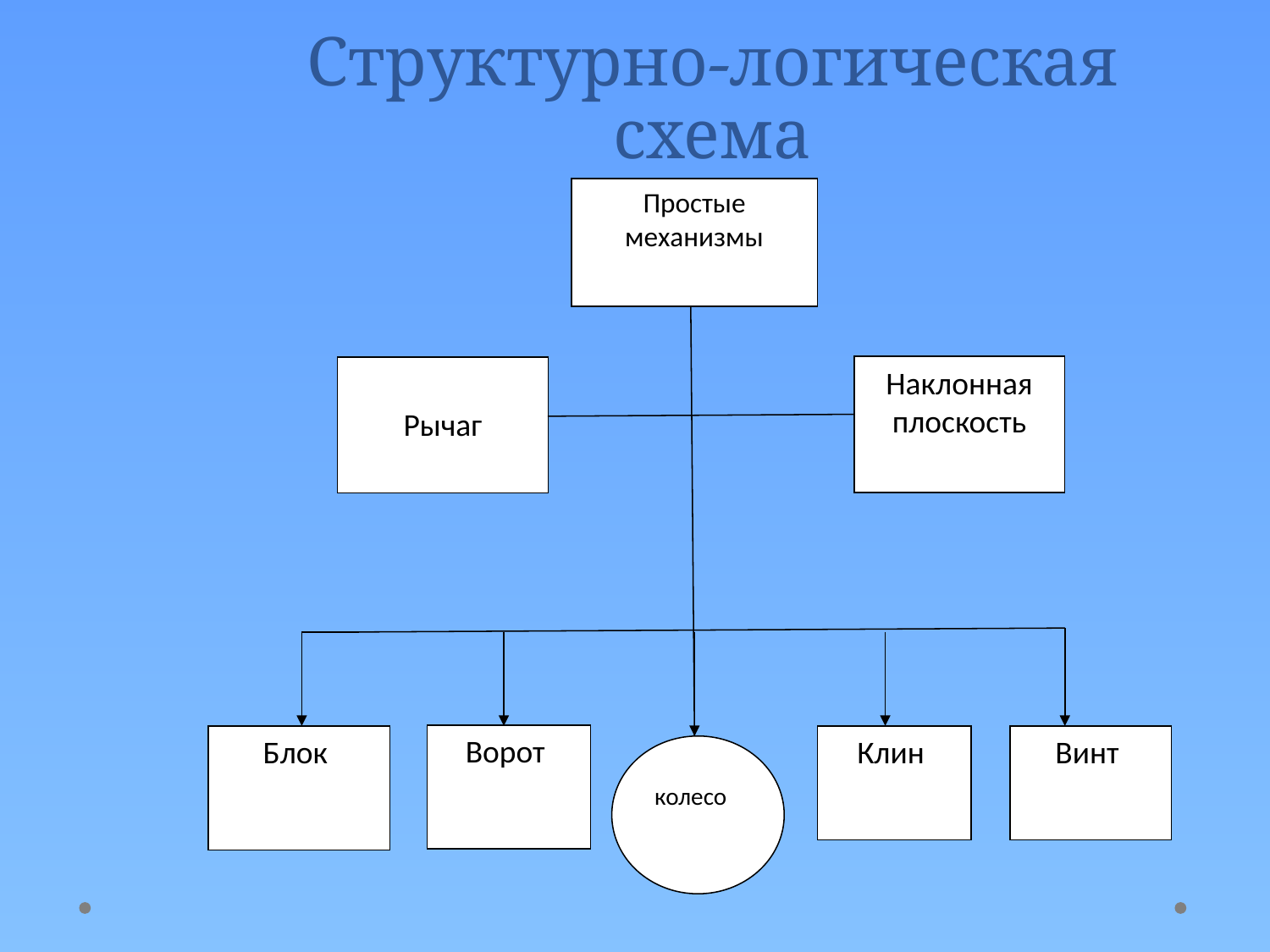

# Структурно-логическая схема
Простые механизмы
Наклонная плоскость

Рычаг
Ворот
Блок
Клин
Винт

колесо